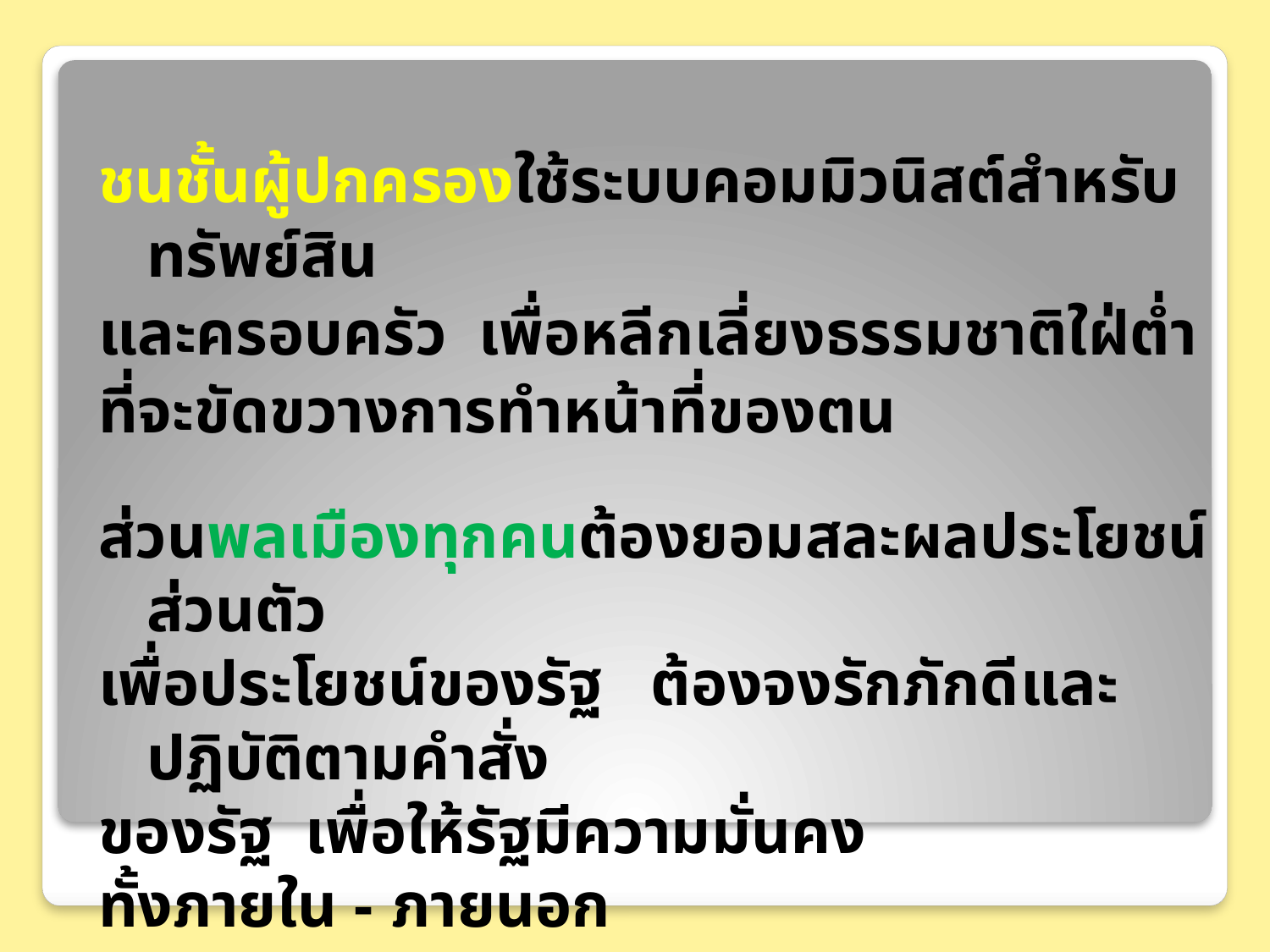

ชนชั้นผู้ปกครองใช้ระบบคอมมิวนิสต์สำหรับทรัพย์สิน
และครอบครัว  เพื่อหลีกเลี่ยงธรรมชาติใฝ่ต่ำ
ที่จะขัดขวางการทำหน้าที่ของตน
ส่วนพลเมืองทุกคนต้องยอมสละผลประโยชน์ส่วนตัว
เพื่อประโยชน์ของรัฐ   ต้องจงรักภักดีและปฏิบัติตามคำสั่ง
ของรัฐ  เพื่อให้รัฐมีความมั่นคง
ทั้งภายใน - ภายนอก